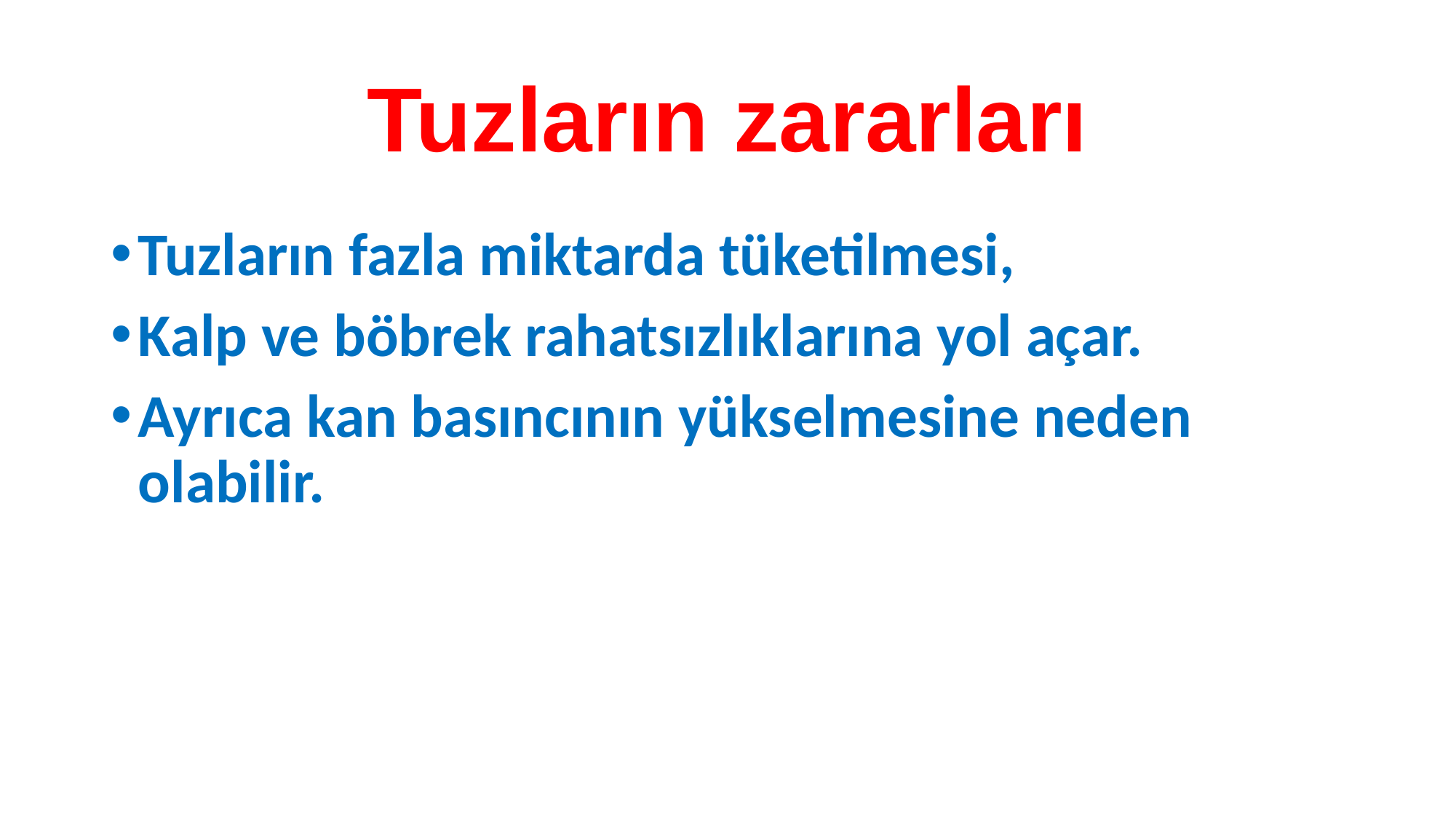

# Tuzların zararları
Tuzların fazla miktarda tüketilmesi,
Kalp ve böbrek rahatsızlıklarına yol açar.
Ayrıca kan basıncının yükselmesine neden olabilir.